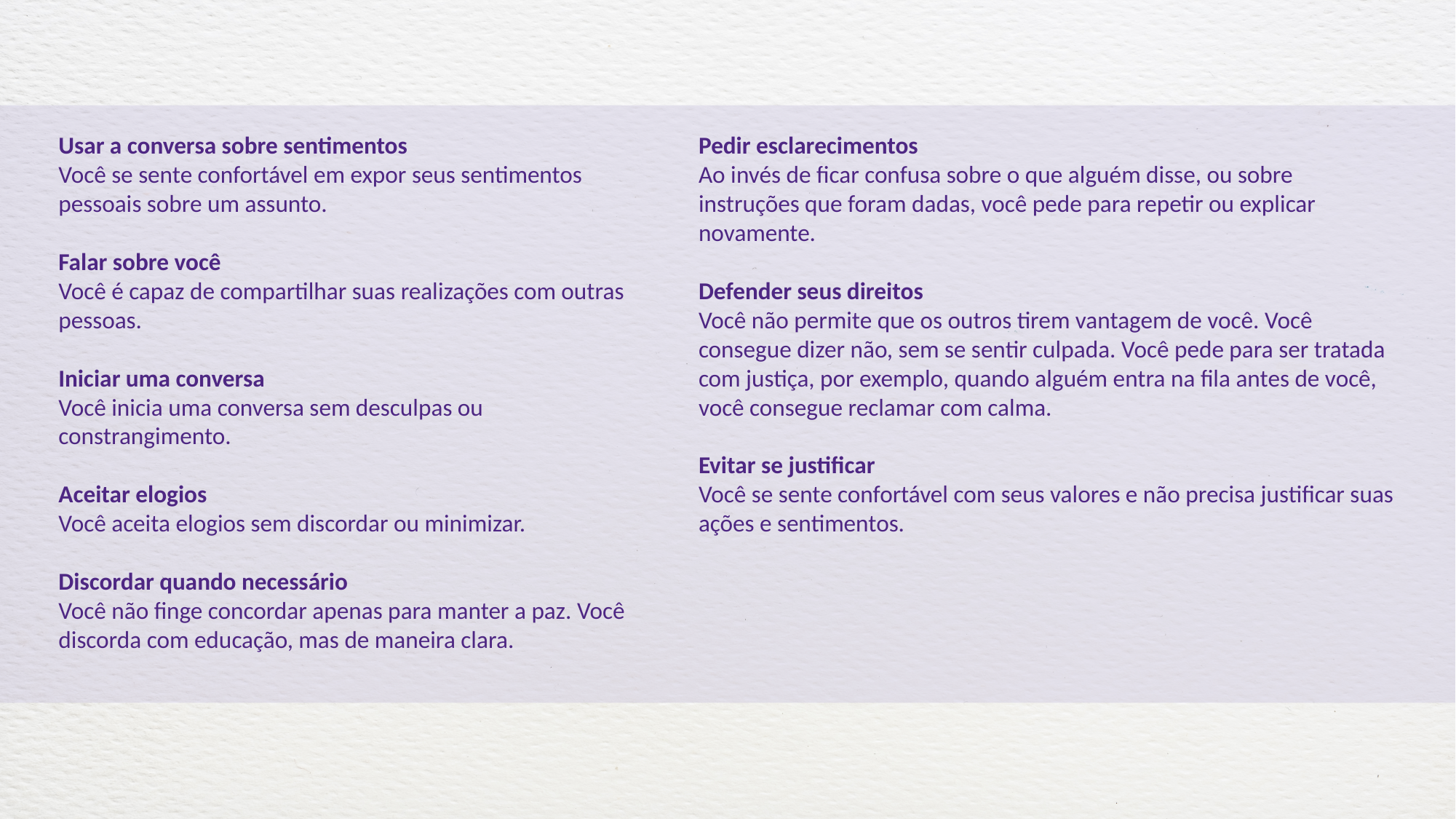

Usar a conversa sobre sentimentos
Você se sente confortável em expor seus sentimentos pessoais sobre um assunto.

Falar sobre você
Você é capaz de compartilhar suas realizações com outras pessoas.

Iniciar uma conversa
Você inicia uma conversa sem desculpas ou constrangimento.

Aceitar elogios
Você aceita elogios sem discordar ou minimizar.

Discordar quando necessário
Você não finge concordar apenas para manter a paz. Você discorda com educação, mas de maneira clara.

Pedir esclarecimentos
Ao invés de ficar confusa sobre o que alguém disse, ou sobre instruções que foram dadas, você pede para repetir ou explicar novamente.

Defender seus direitos
Você não permite que os outros tirem vantagem de você. Você consegue dizer não, sem se sentir culpada. Você pede para ser tratada com justiça, por exemplo, quando alguém entra na fila antes de você, você consegue reclamar com calma.

Evitar se justificar
Você se sente confortável com seus valores e não precisa justificar suas ações e sentimentos.